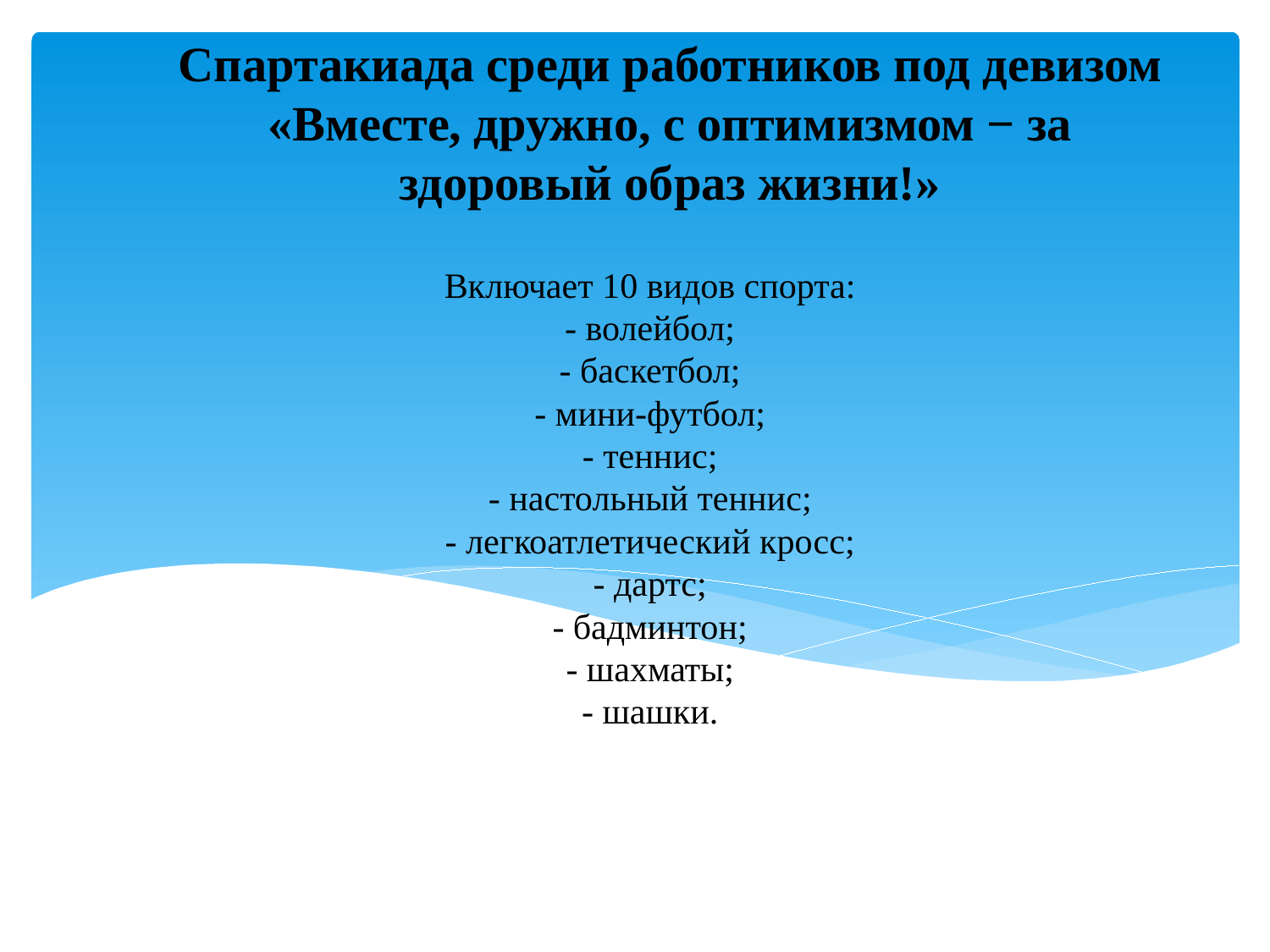

Спартакиада среди работников под девизом «Вместе, дружно, с оптимизмом − за здоровый образ жизни!»
# Включает 10 видов спорта: - волейбол; - баскетбол; - мини-футбол; - теннис; - настольный теннис; - легкоатлетический кросс; - дартс; - бадминтон; - шахматы; - шашки. - шашки.